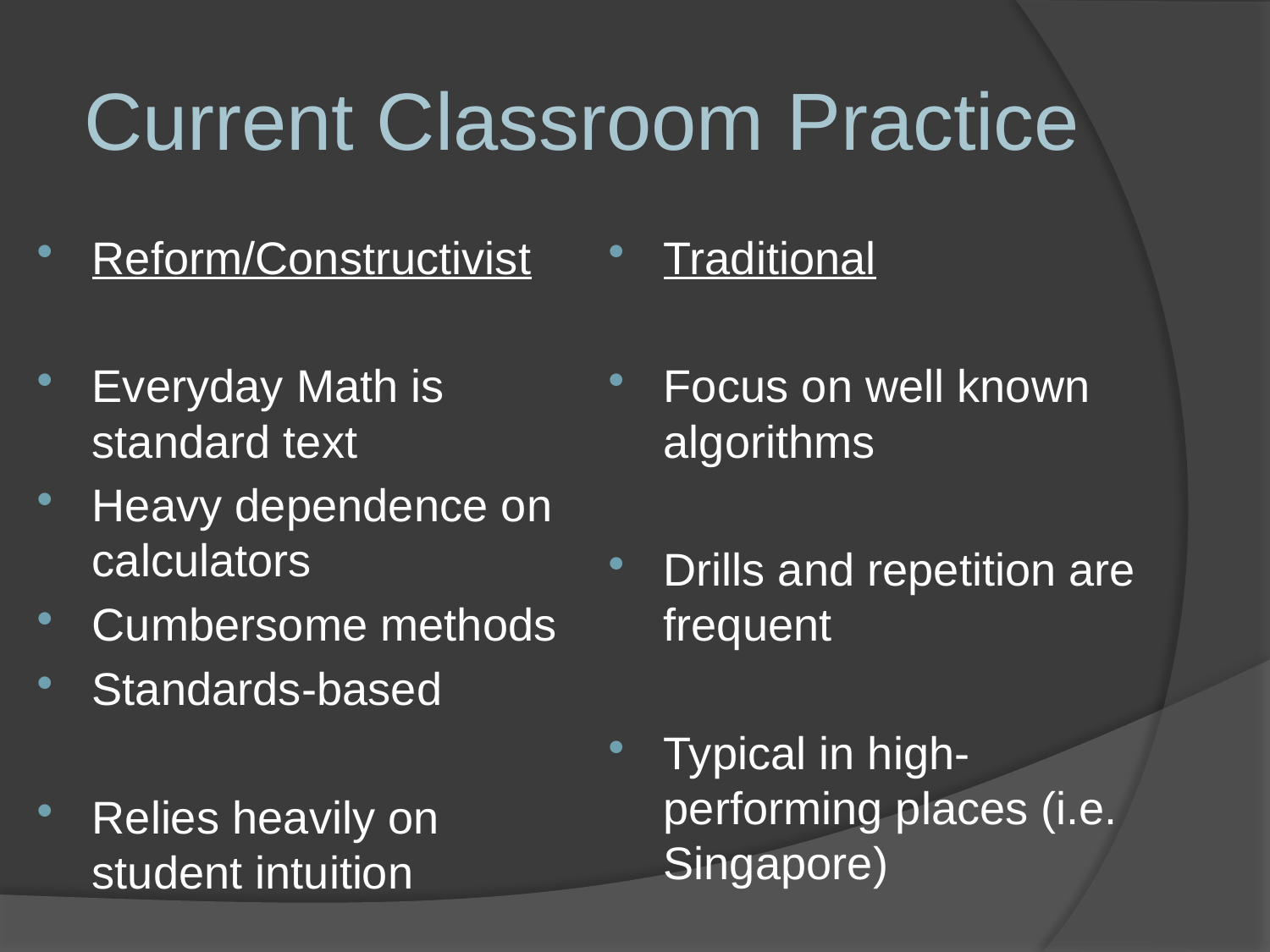

# Current Classroom Practice
Reform/Constructivist

Everyday Math is standard text
Heavy dependence on calculators
Cumbersome methods
Standards-based

Relies heavily on student intuition
Traditional

Focus on well known algorithms

Drills and repetition are frequent

Typical in high-performing places (i.e. Singapore)